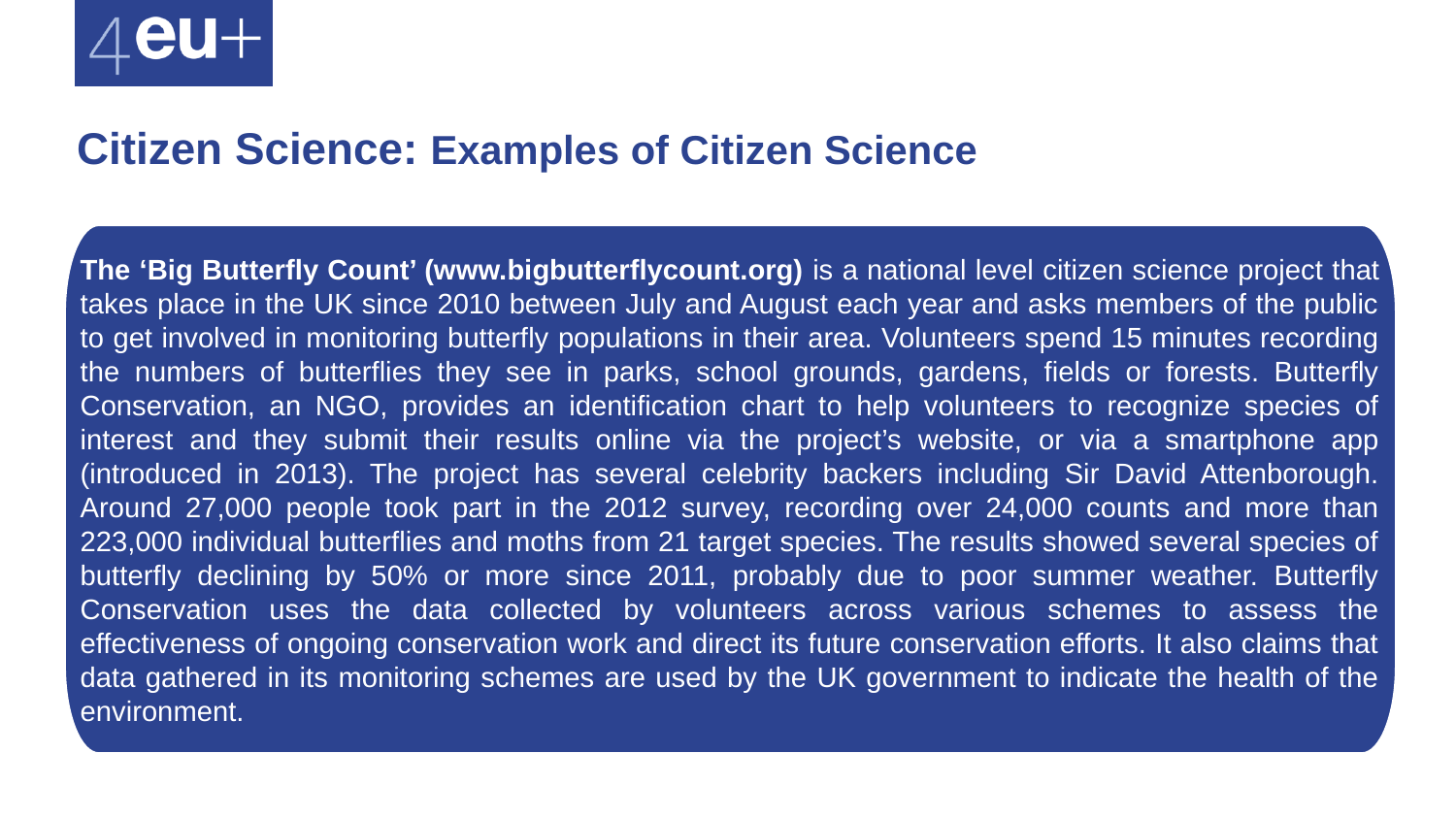

Citizen Science: Examples of Citizen Science
The ‘Big Butterfly Count’ (www.bigbutterflycount.org) is a national level citizen science project that takes place in the UK since 2010 between July and August each year and asks members of the public to get involved in monitoring butterfly populations in their area. Volunteers spend 15 minutes recording the numbers of butterflies they see in parks, school grounds, gardens, fields or forests. Butterfly Conservation, an NGO, provides an identification chart to help volunteers to recognize species of interest and they submit their results online via the project’s website, or via a smartphone app (introduced in 2013). The project has several celebrity backers including Sir David Attenborough. Around 27,000 people took part in the 2012 survey, recording over 24,000 counts and more than 223,000 individual butterflies and moths from 21 target species. The results showed several species of butterfly declining by 50% or more since 2011, probably due to poor summer weather. Butterfly Conservation uses the data collected by volunteers across various schemes to assess the effectiveness of ongoing conservation work and direct its future conservation efforts. It also claims that data gathered in its monitoring schemes are used by the UK government to indicate the health of the environment.